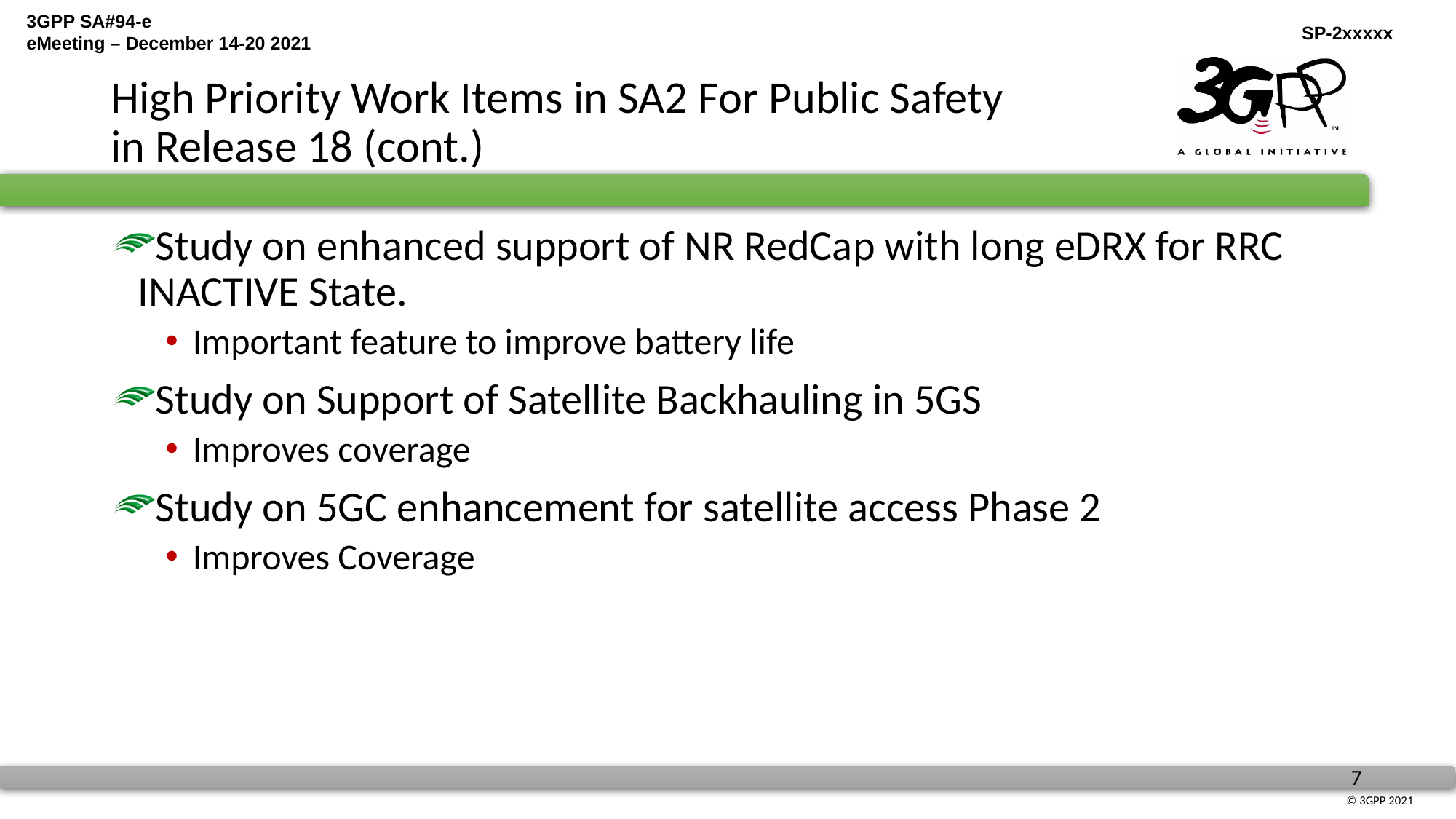

# High Priority Work Items in SA2 For Public Safety in Release 18 (cont.)
Study on enhanced support of NR RedCap with long eDRX for RRC INACTIVE State.
Important feature to improve battery life
Study on Support of Satellite Backhauling in 5GS
Improves coverage
Study on 5GC enhancement for satellite access Phase 2
Improves Coverage